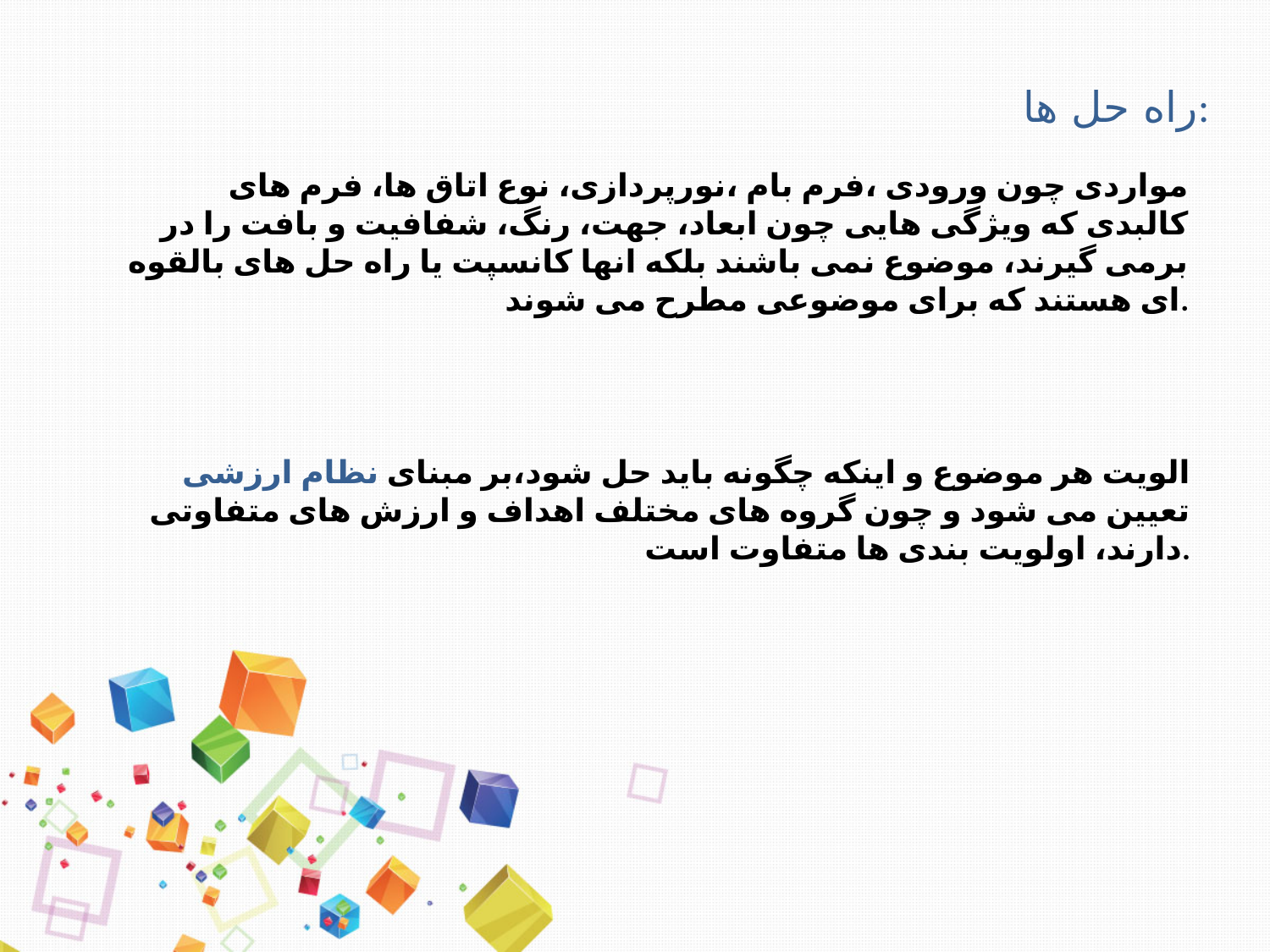

راه حل ها:
مواردی چون ورودی ،فرم بام ،نورپردازی، نوع اتاق ها، فرم های کالبدی که ویژگی هایی چون ابعاد، جهت، رنگ، شفافیت و بافت را در برمی گیرند، موضوع نمی باشند بلکه انها کانسپت یا راه حل های بالقوه ای هستند که برای موضوعی مطرح می شوند.
الویت هر موضوع و اینکه چگونه باید حل شود،بر مبنای نظام ارزشی تعیین می شود و چون گروه های مختلف اهداف و ارزش های متفاوتی دارند، اولویت بندی ها متفاوت است.